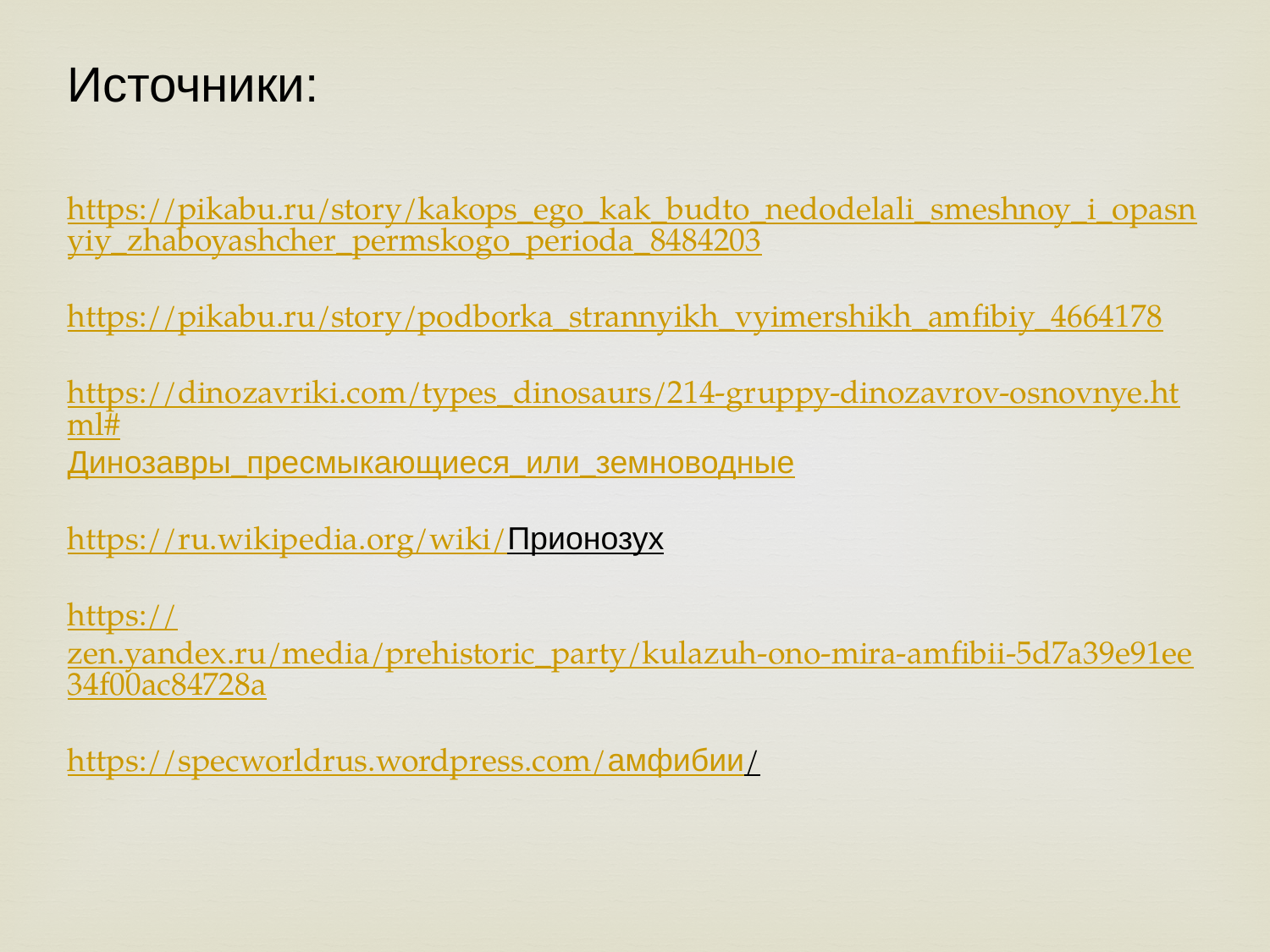

Источники:

https://pikabu.ru/story/kakops_ego_kak_budto_nedodelali_smeshnoy_i_opasnyiy_zhaboyashcher_permskogo_perioda_8484203

https://pikabu.ru/story/podborka_strannyikh_vyimershikh_amfibiy_4664178

https://dinozavriki.com/types_dinosaurs/214-gruppy-dinozavrov-osnovnye.html#Динозавры_пресмыкающиеся_или_земноводные

https://ru.wikipedia.org/wiki/Прионозух

https://zen.yandex.ru/media/prehistoric_party/kulazuh-ono-mira-amfibii-5d7a39e91ee34f00ac84728a

https://specworldrus.wordpress.com/амфибии/